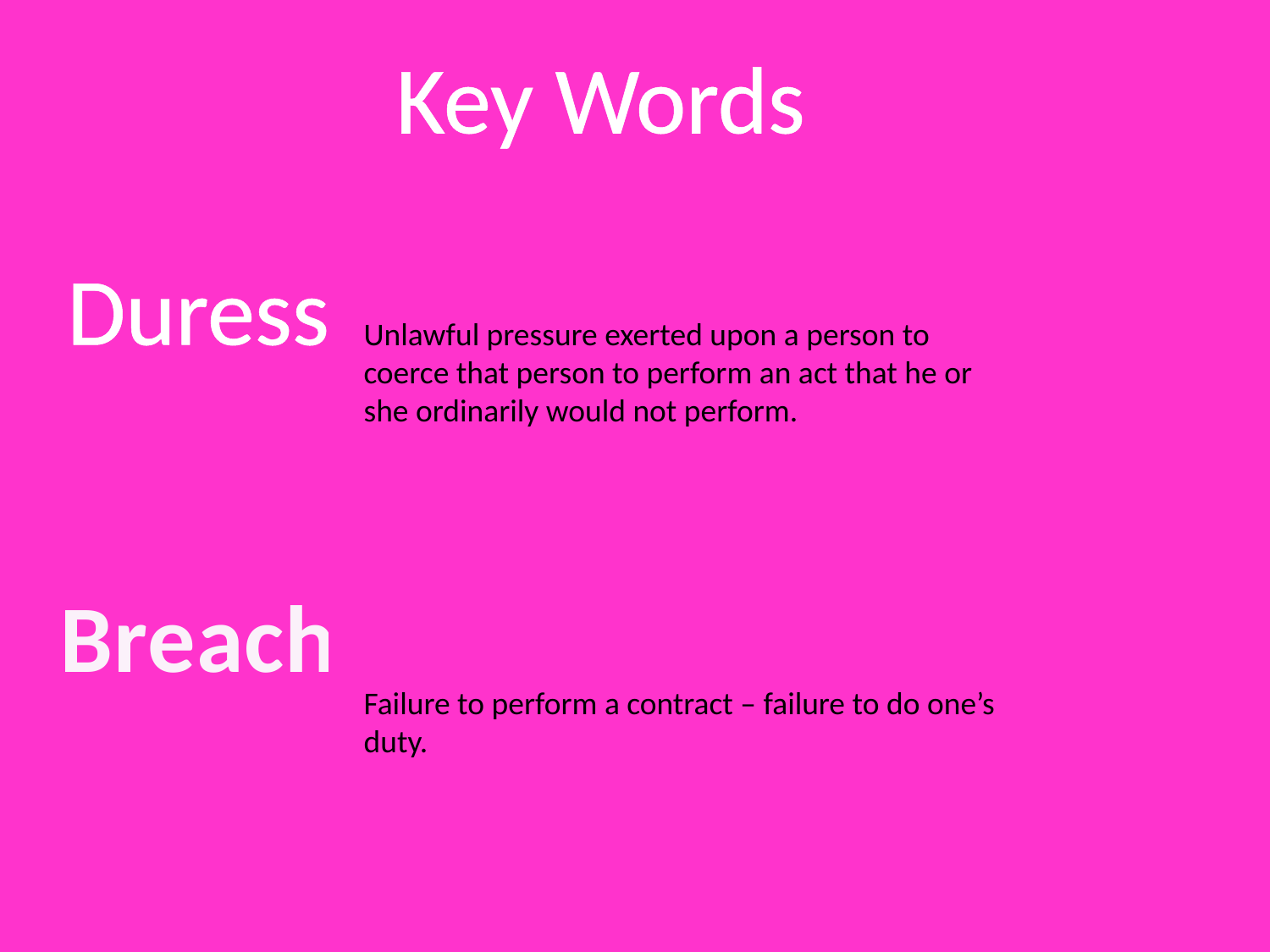

Key Words
Duress
Unlawful pressure exerted upon a person to coerce that person to perform an act that he or she ordinarily would not perform.
Breach
Failure to perform a contract – failure to do one’s duty.